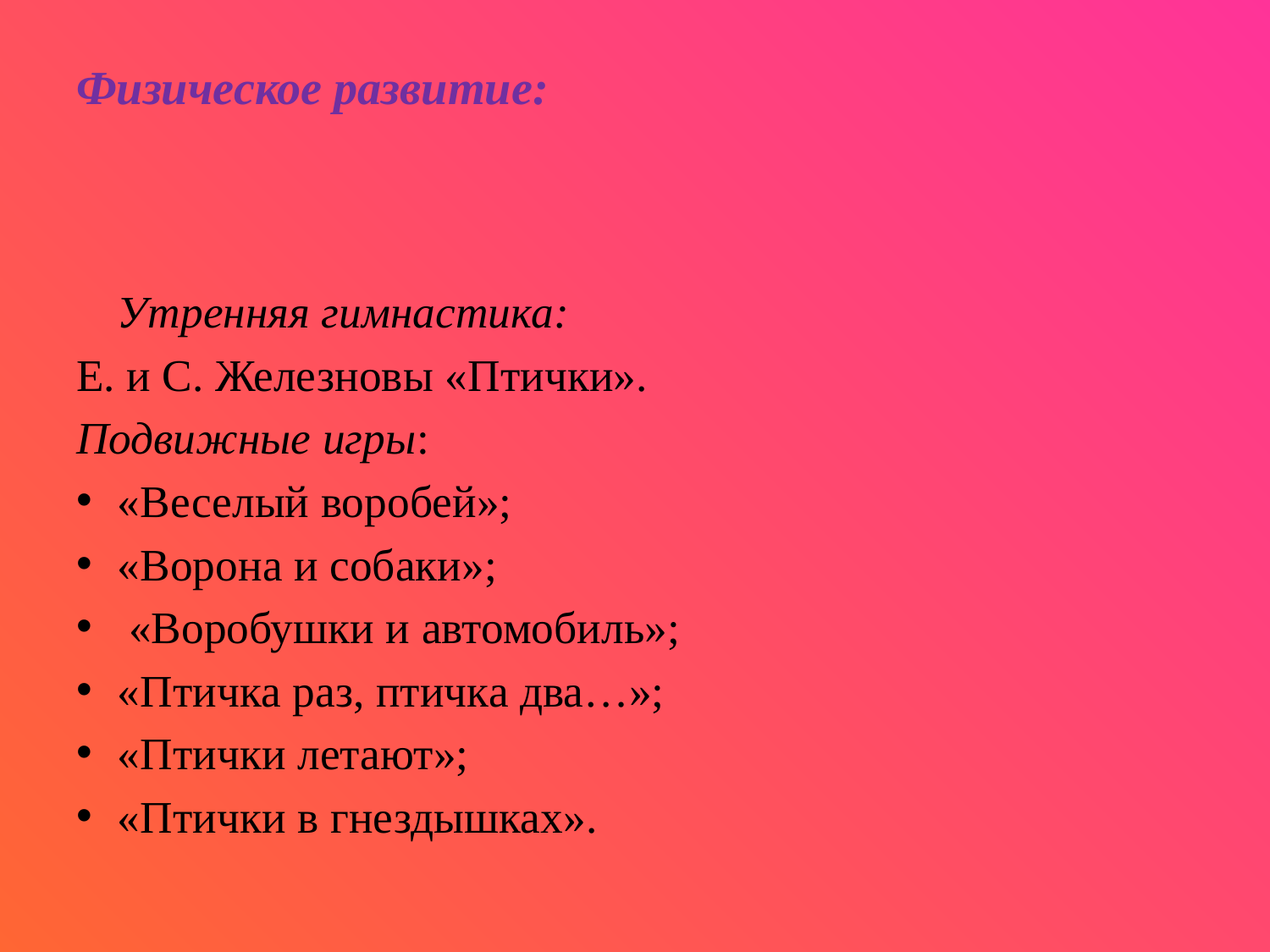

# Физическое развитие:
Утренняя гимнастика:
Е. и С. Железновы «Птички».
Подвижные игры:
«Веселый воробей»;
«Ворона и собаки»;
 «Воробушки и автомобиль»;
«Птичка раз, птичка два…»;
«Птички летают»;
«Птички в гнездышках».